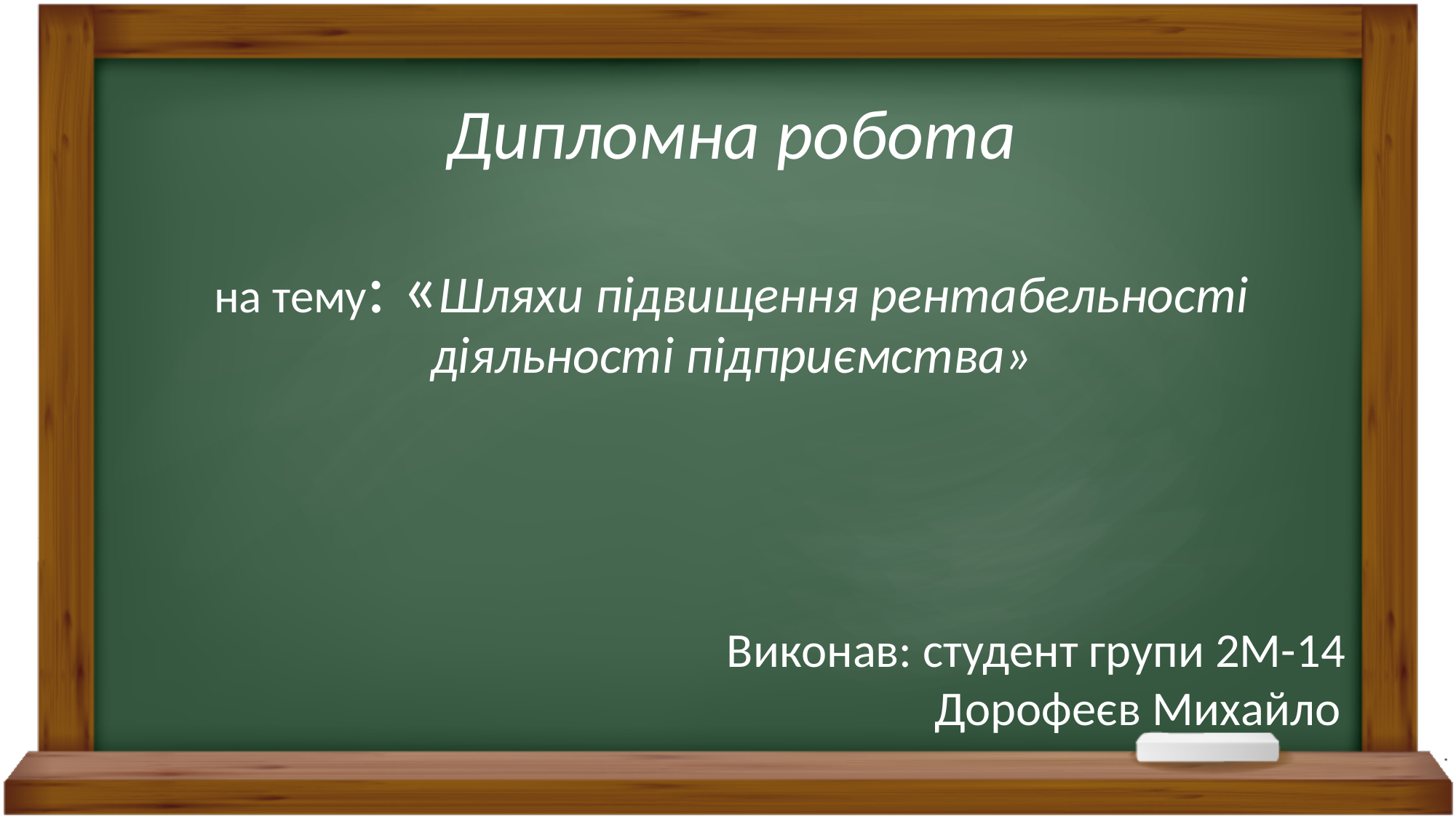

# Дипломна робота на тему: «Шляхи підвищення рентабельності діяльності підприємства»
Виконав: студент групи 2М-14
                   Дорофеєв Михайло